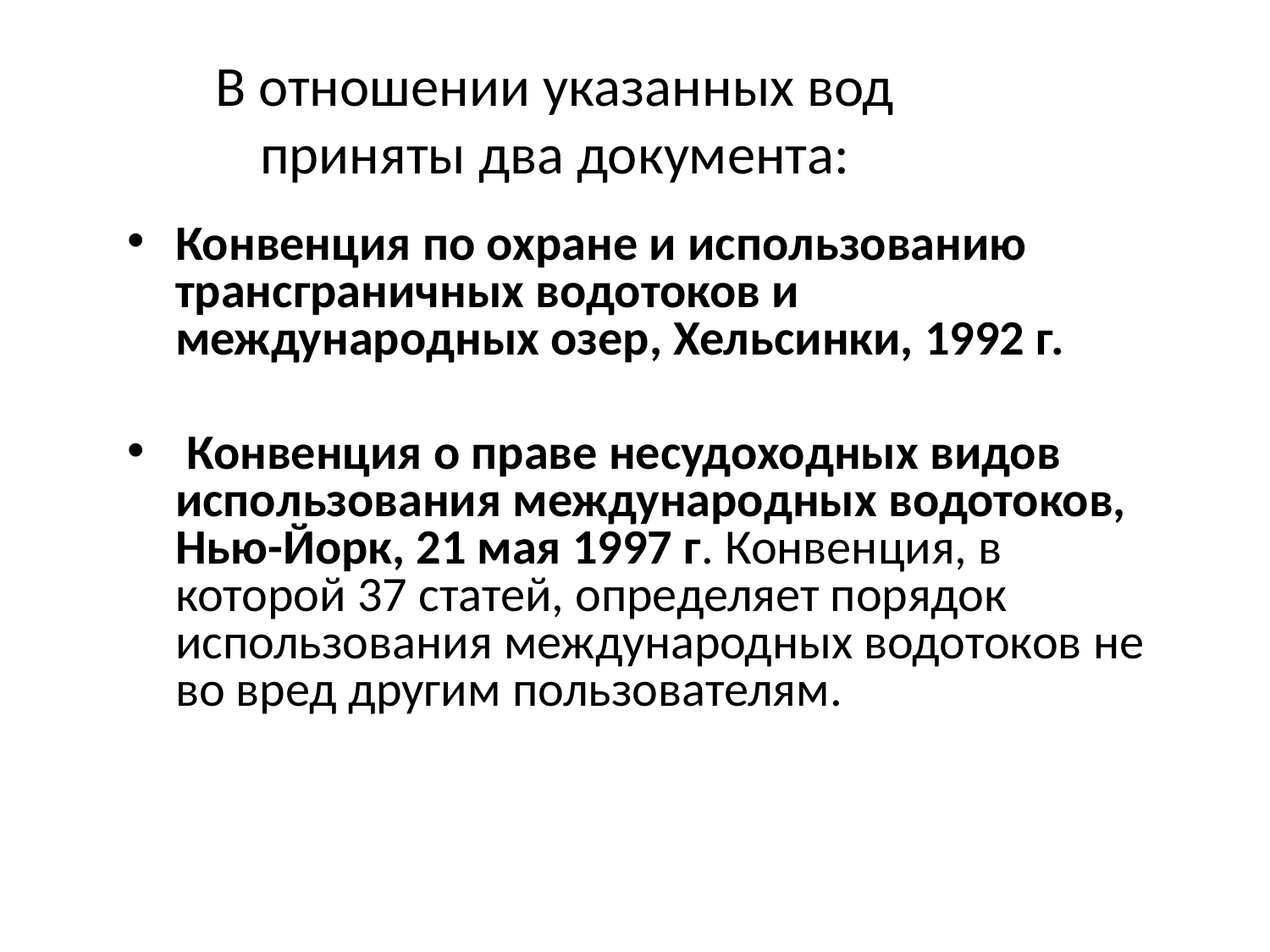

# В отношении указанных вод приняты два документа:
Конвенция по охране и использованию трансграничных водотоков и международных озер, Хельсинки, 1992 г.

 Конвенция о праве несудоходных видов использования международных водотоков, Нью-Йорк, 21 мая 1997 г. Конвенция, в которой 37 статей, определяет порядок использования международных водотоков не во вред другим пользователям.